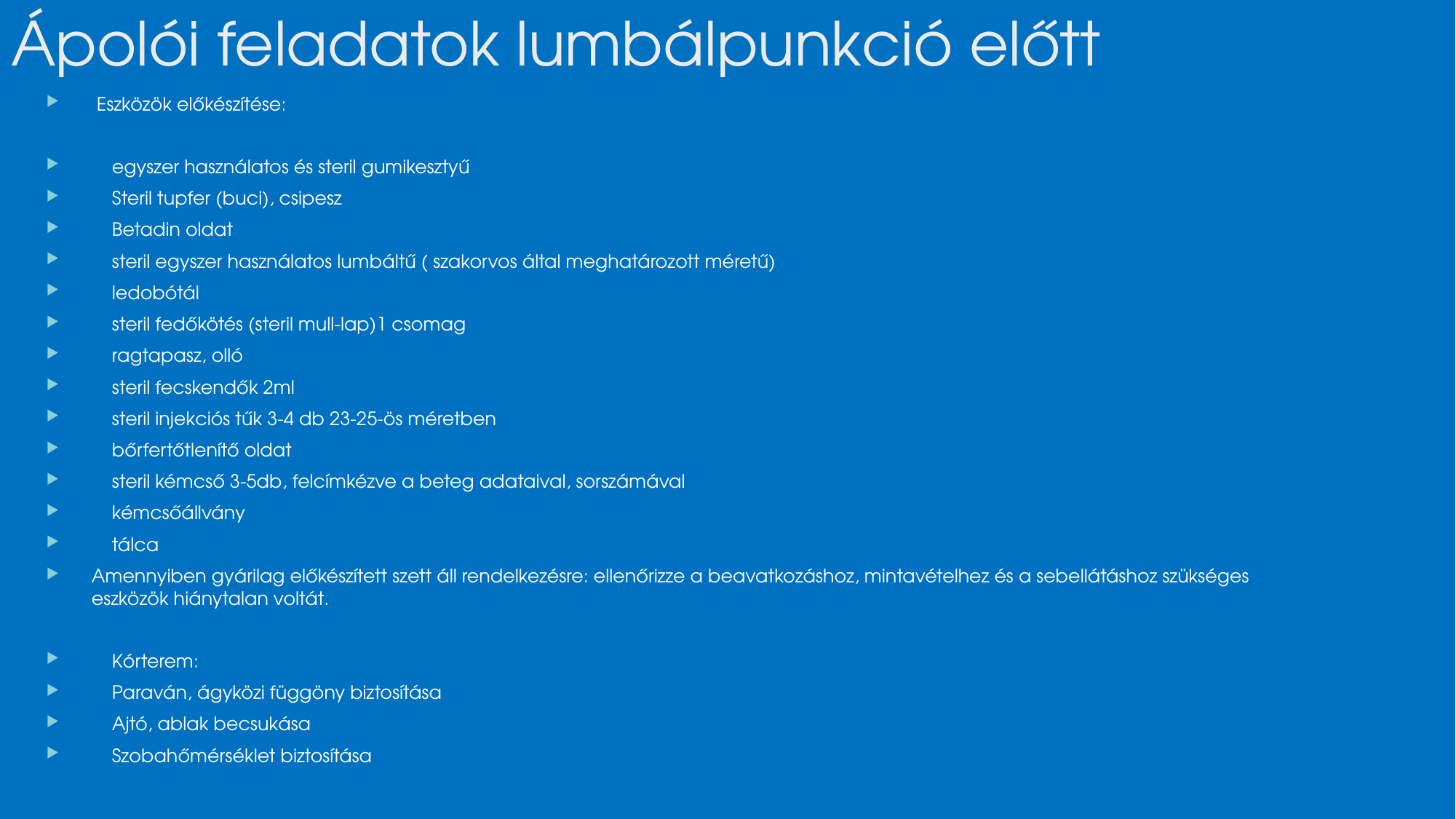

# Ápolói feladatok lumbálpunkció előtt
 Eszközök előkészítése:

    egyszer használatos és steril gumikesztyű
    Steril tupfer (buci), csipesz
    Betadin oldat
    steril egyszer használatos lumbáltű ( szakorvos által meghatározott méretű)
    ledobótál
    steril fedőkötés (steril mull-lap)1 csomag
    ragtapasz, olló
    steril fecskendők 2ml
    steril injekciós tűk 3-4 db 23-25-ös méretben
    bőrfertőtlenítő oldat
    steril kémcső 3-5db, felcímkézve a beteg adataival, sorszámával
    kémcsőállvány
    tálca
Amennyiben gyárilag előkészített szett áll rendelkezésre: ellenőrizze a beavatkozáshoz, mintavételhez és a sebellátáshoz szükséges eszközök hiánytalan voltát.

    Kórterem:
    Paraván, ágyközi függöny biztosítása
    Ajtó, ablak becsukása
    Szobahőmérséklet biztosítása